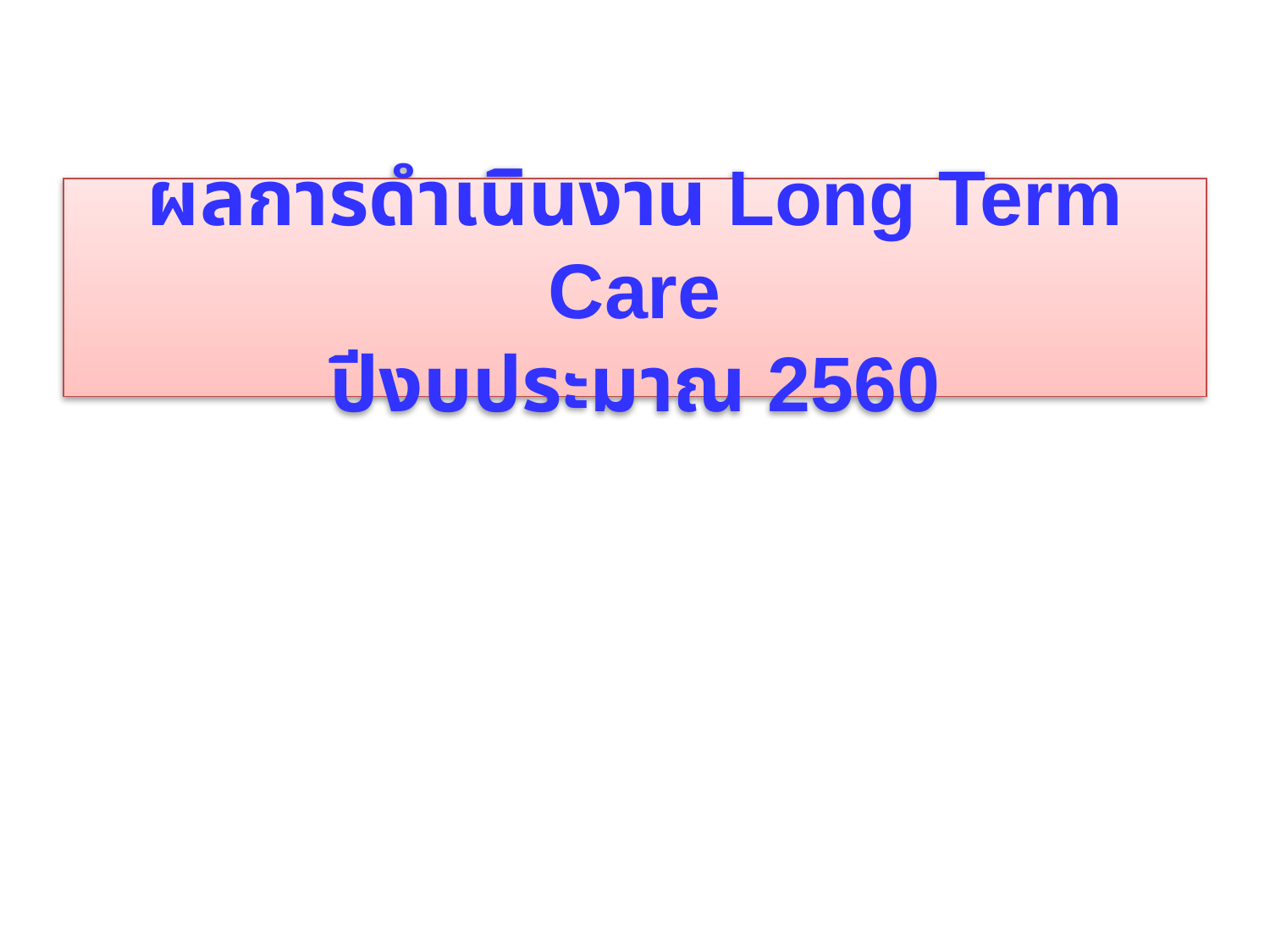

# ผลการดำเนินงาน Long Term Care ปีงบประมาณ 2560